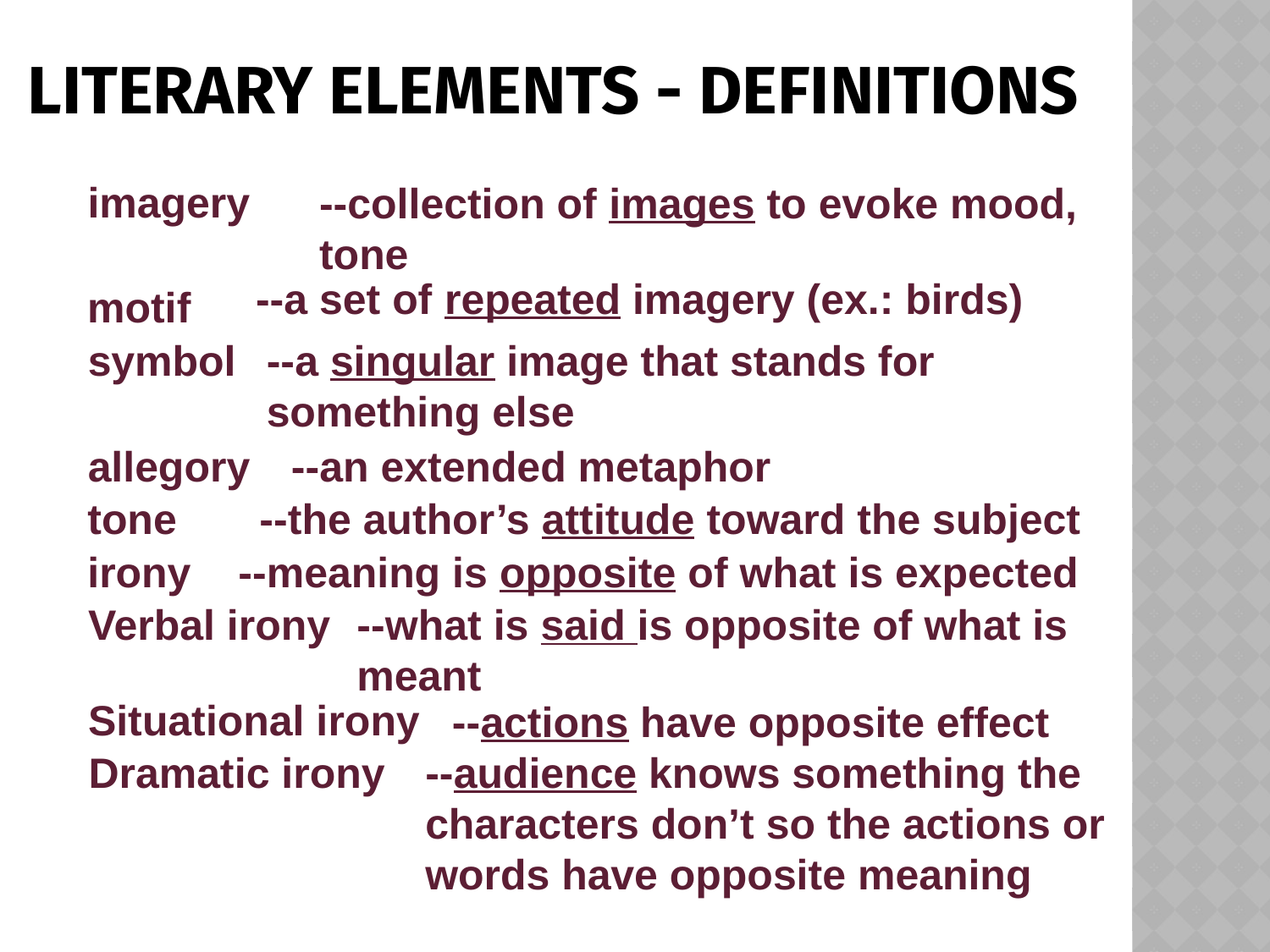

# Literary elements - definitions
imagery
--collection of images to evoke mood, tone
--a set of repeated imagery (ex.: birds)
motif
symbol
--a singular image that stands for something else
allegory
--an extended metaphor
tone
--the author’s attitude toward the subject
irony
--meaning is opposite of what is expected
Verbal irony
--what is said is opposite of what is meant
Situational irony
--actions have opposite effect
Dramatic irony
--audience knows something the characters don’t so the actions or words have opposite meaning